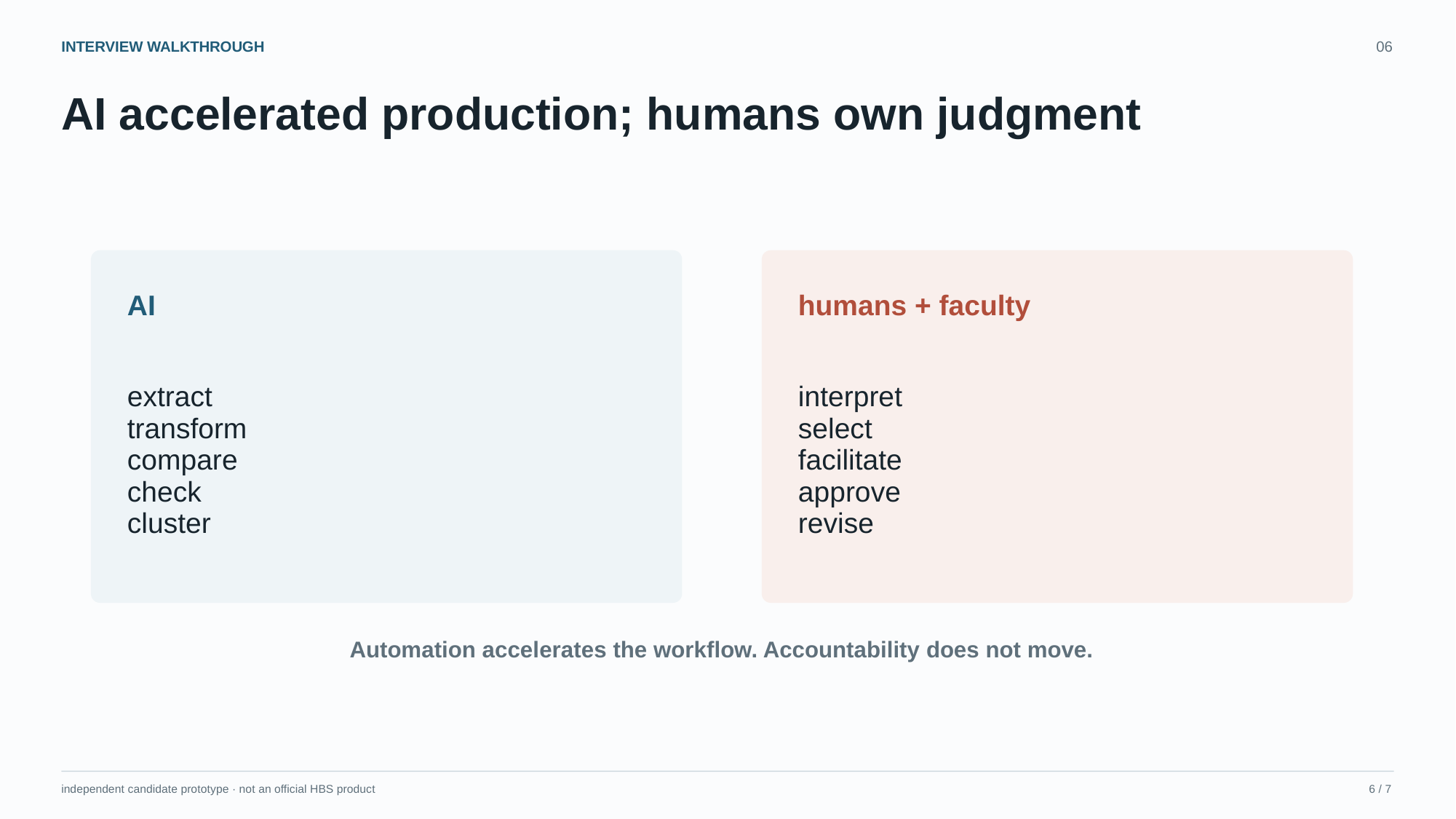

INTERVIEW WALKTHROUGH
06
AI accelerated production; humans own judgment

AI
humans + faculty
extract
transform
compare
check
cluster
interpret
select
facilitate
approve
revise
Automation accelerates the workflow. Accountability does not move.
independent candidate prototype · not an official HBS product
6 / 7